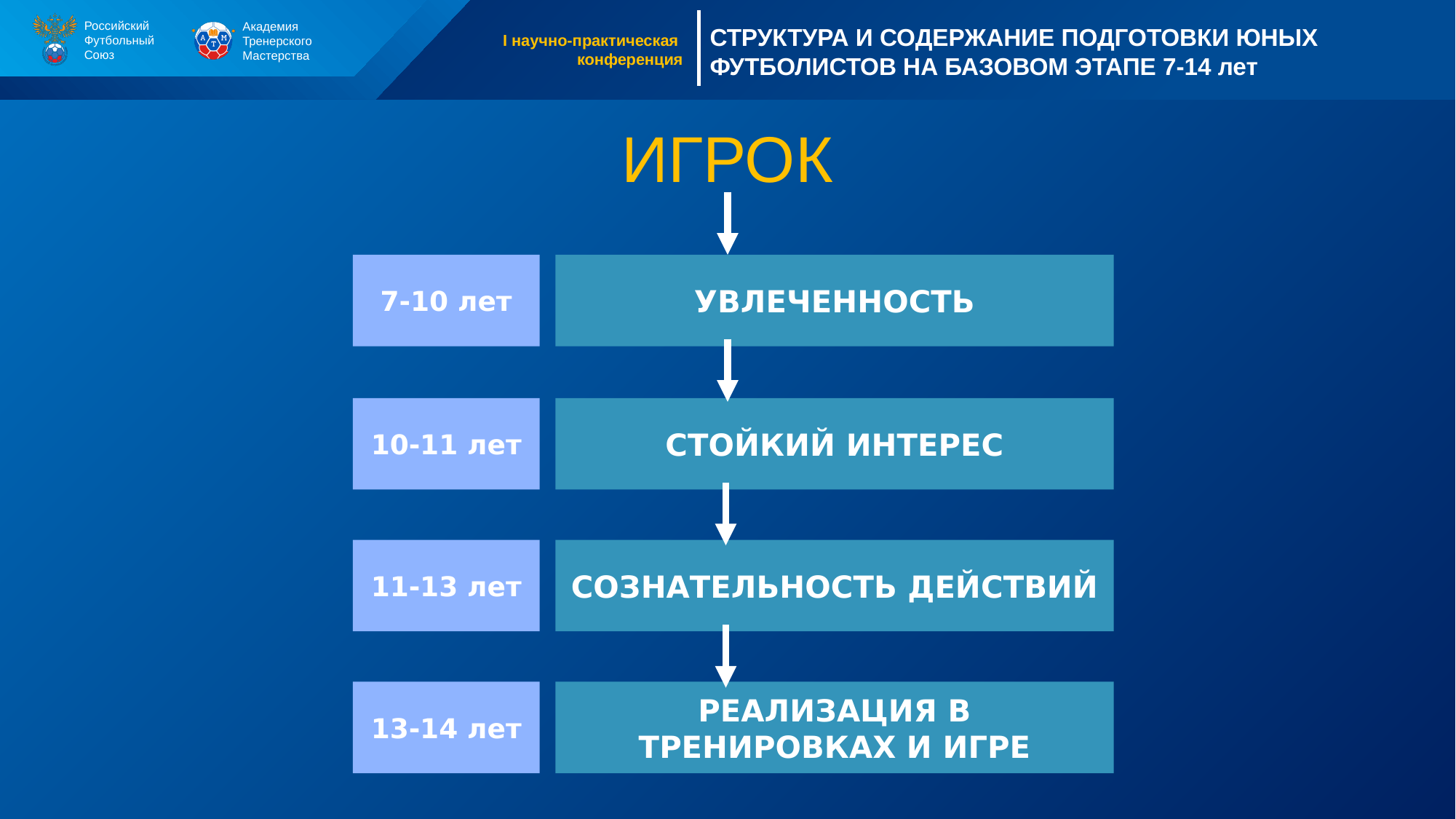

# ИГРОК
УВЛЕЧЕННОСТЬ
7-10 лет
СТОЙКИЙ ИНТЕРЕС
10-11 лет
СОЗНАТЕЛЬНОСТЬ ДЕЙСТВИЙ
11-13 лет
РЕАЛИЗАЦИЯ В ТРЕНИРОВКАХ И ИГРЕ
13-14 лет